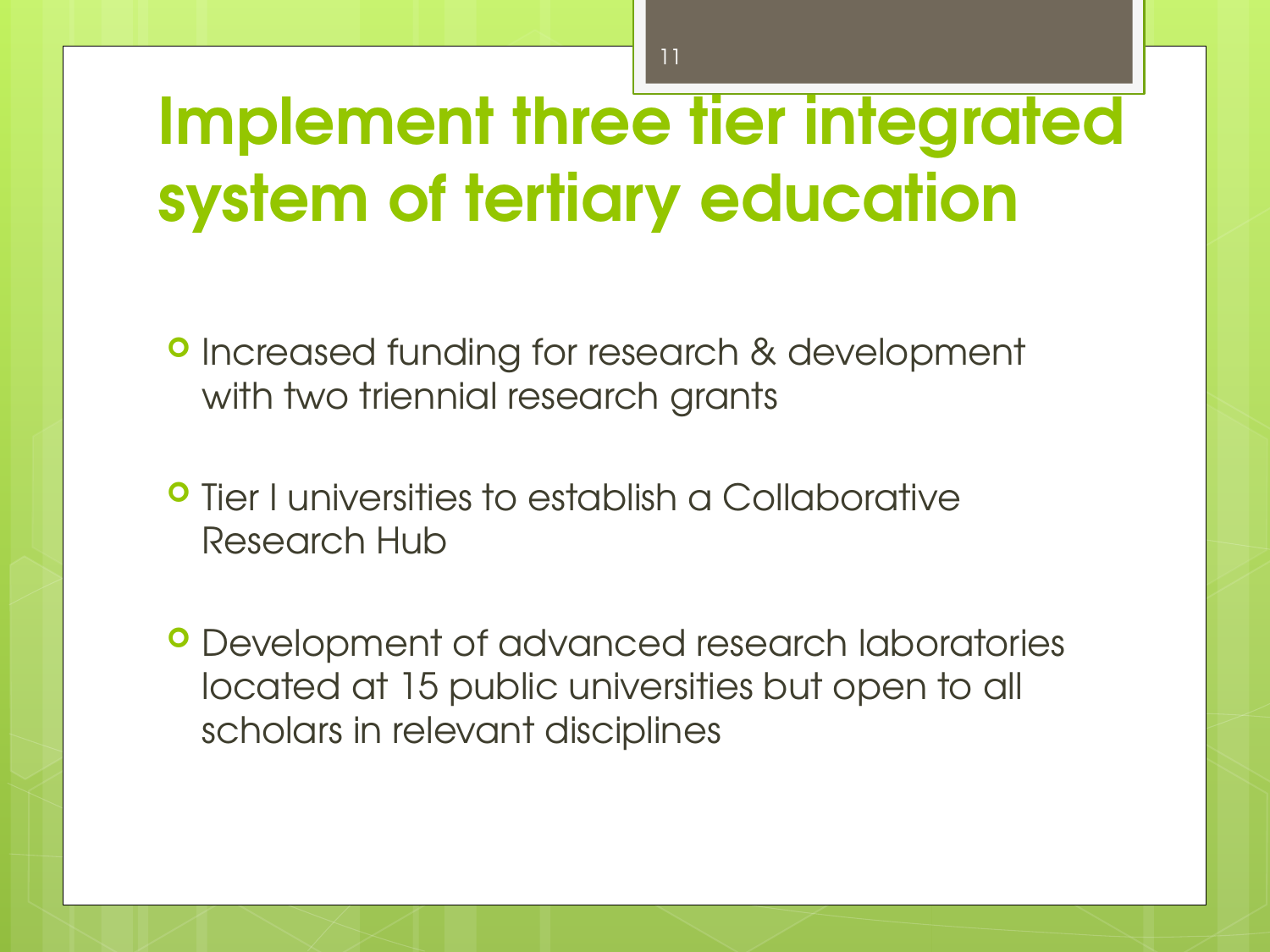

11
# Implement three tier integrated system of tertiary education
Increased funding for research & development with two triennial research grants

Tier I universities to establish a Collaborative Research Hub

Development of advanced research laboratories located at 15 public universities but open to all scholars in relevant disciplines